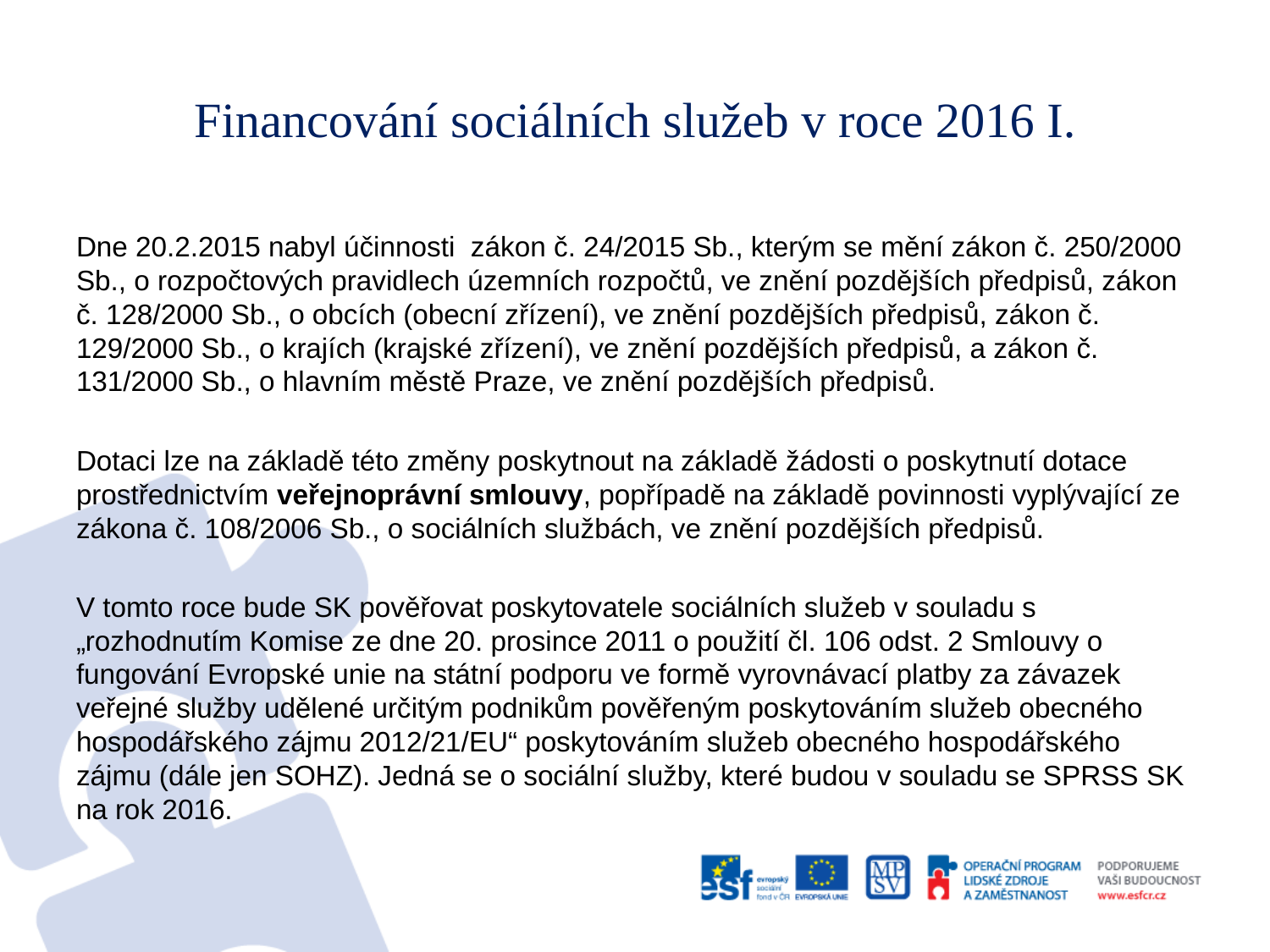

# Financování sociálních služeb v roce 2016 I.
Dne 20.2.2015 nabyl účinnosti  zákon č. 24/2015 Sb., kterým se mění zákon č. 250/2000 Sb., o rozpočtových pravidlech územních rozpočtů, ve znění pozdějších předpisů, zákon č. 128/2000 Sb., o obcích (obecní zřízení), ve znění pozdějších předpisů, zákon č. 129/2000 Sb., o krajích (krajské zřízení), ve znění pozdějších předpisů, a zákon č. 131/2000 Sb., o hlavním městě Praze, ve znění pozdějších předpisů.

Dotaci lze na základě této změny poskytnout na základě žádosti o poskytnutí dotace prostřednictvím veřejnoprávní smlouvy, popřípadě na základě povinnosti vyplývající ze zákona č. 108/2006 Sb., o sociálních službách, ve znění pozdějších předpisů.

V tomto roce bude SK pověřovat poskytovatele sociálních služeb v souladu s „rozhodnutím Komise ze dne 20. prosince 2011 o použití čl. 106 odst. 2 Smlouvy o fungování Evropské unie na státní podporu ve formě vyrovnávací platby za závazek veřejné služby udělené určitým podnikům pověřeným poskytováním služeb obecného hospodářského zájmu 2012/21/EU“ poskytováním služeb obecného hospodářského zájmu (dále jen SOHZ). Jedná se o sociální služby, které budou v souladu se SPRSS SK na rok 2016.